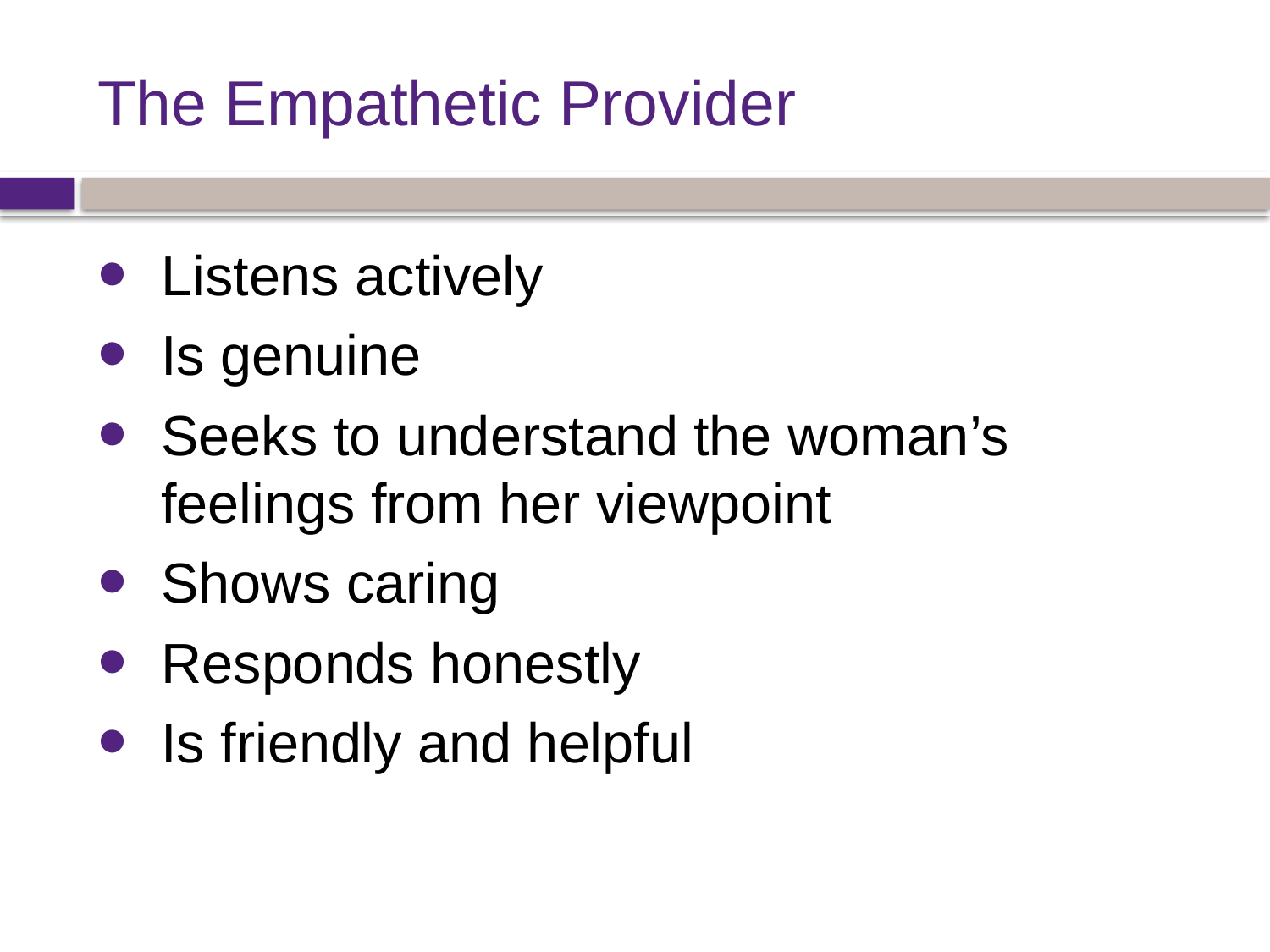

# The Empathetic Provider
Listens actively
Is genuine
Seeks to understand the woman’s feelings from her viewpoint
Shows caring
Responds honestly
Is friendly and helpful